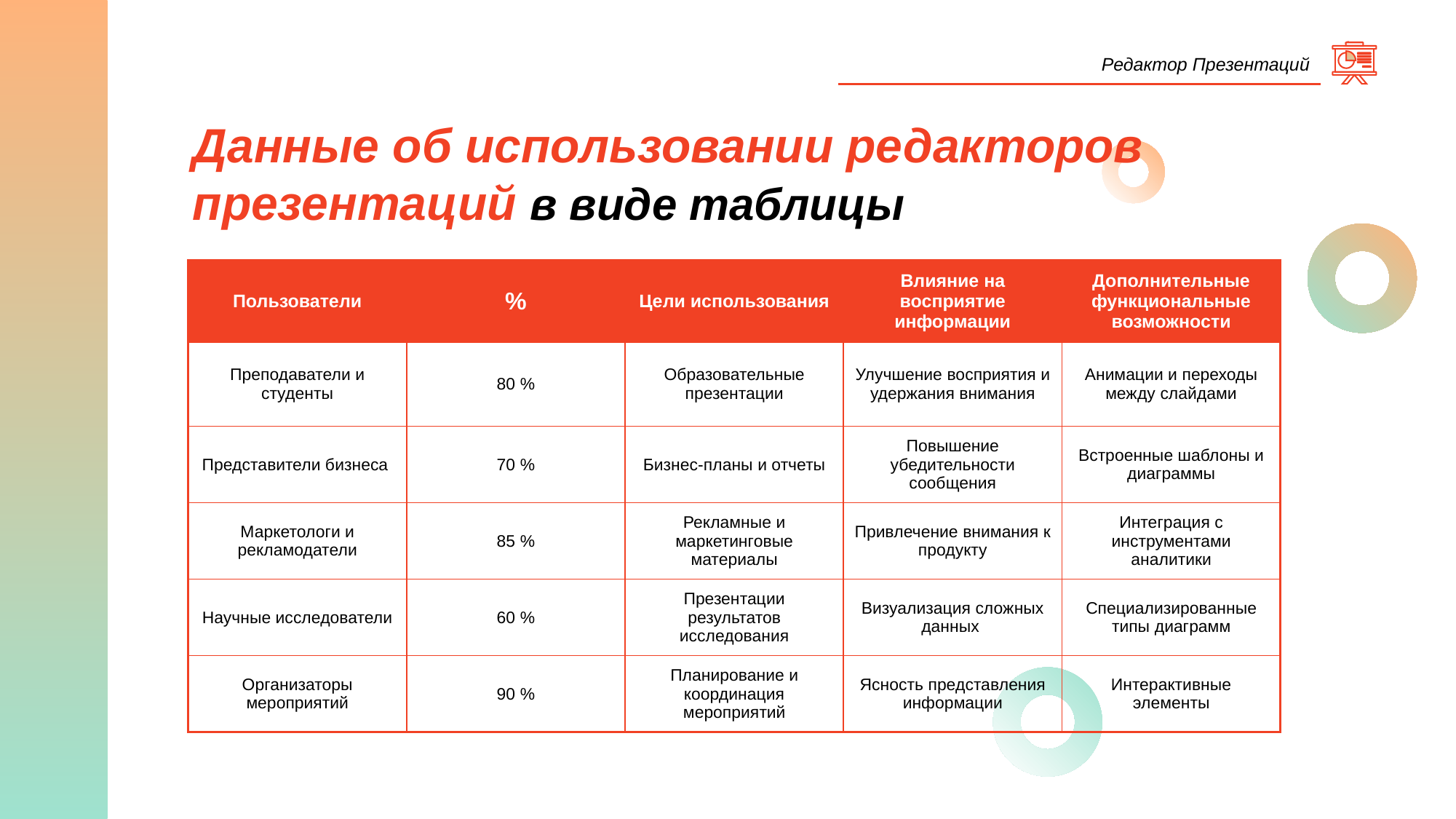

# Данные об использовании редакторов презентаций в виде таблицы

| Пользователи | % | Цели использования | Влияние на восприятие информации | Дополнительные функциональные возможности |
| --- | --- | --- | --- | --- |
| Преподаватели и студенты | 80 % | Образовательные презентации | Улучшение восприятия и удержания внимания | Анимации и переходы между слайдами |
| Представители бизнеса | 70 % | Бизнес-планы и отчеты | Повышение убедительности сообщения | Встроенные шаблоны и диаграммы |
| Маркетологи и рекламодатели | 85 % | Рекламные и маркетинговые материалы | Привлечение внимания к продукту | Интеграция с инструментами аналитики |
| Научные исследователи | 60 % | Презентации результатов исследования | Визуализация сложных данных | Специализированные типы диаграмм |
| Организаторы мероприятий | 90 % | Планирование и координация мероприятий | Ясность представления информации | Интерактивные элементы |

6